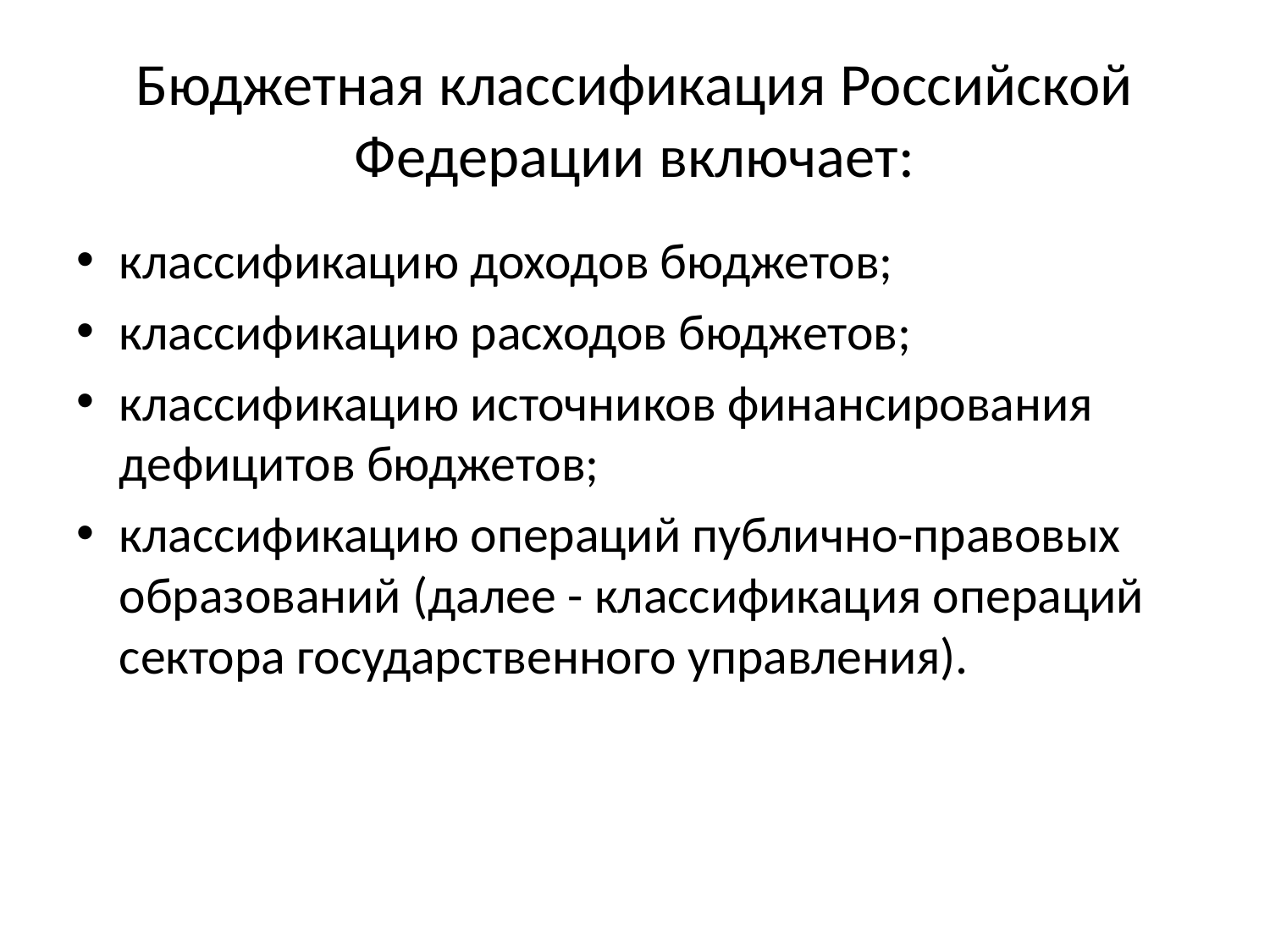

# Бюджетная классификация Российской Федерации включает:
классификацию доходов бюджетов;
классификацию расходов бюджетов;
классификацию источников финансирования дефицитов бюджетов;
классификацию операций публично-правовых образований (далее - классификация операций сектора государственного управления).